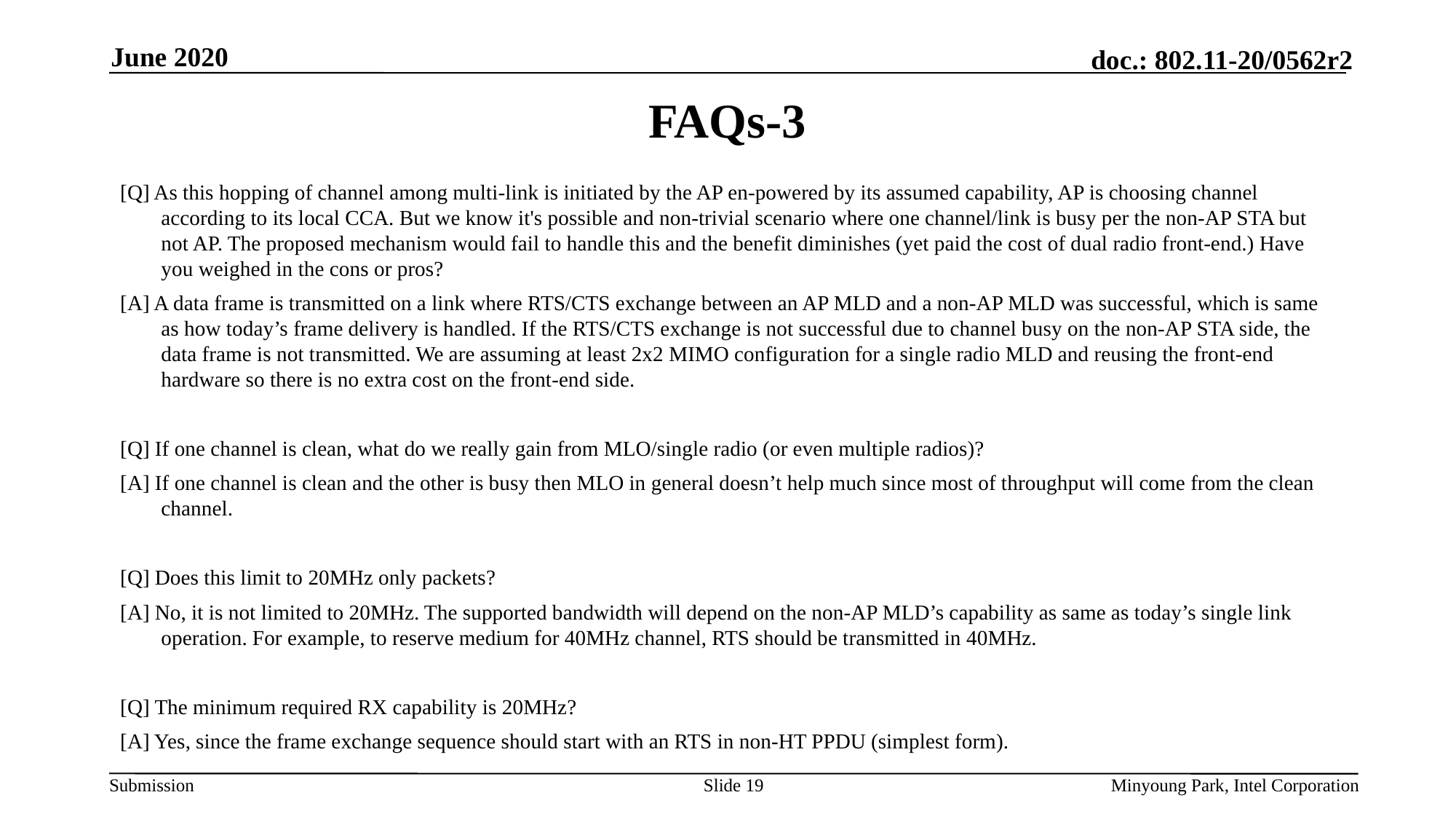

June 2020
# FAQs-3
[Q] As this hopping of channel among multi-link is initiated by the AP en-powered by its assumed capability, AP is choosing channel according to its local CCA. But we know it's possible and non-trivial scenario where one channel/link is busy per the non-AP STA but not AP. The proposed mechanism would fail to handle this and the benefit diminishes (yet paid the cost of dual radio front-end.) Have you weighed in the cons or pros?
[A] A data frame is transmitted on a link where RTS/CTS exchange between an AP MLD and a non-AP MLD was successful, which is same as how today’s frame delivery is handled. If the RTS/CTS exchange is not successful due to channel busy on the non-AP STA side, the data frame is not transmitted. We are assuming at least 2x2 MIMO configuration for a single radio MLD and reusing the front-end hardware so there is no extra cost on the front-end side.

[Q] If one channel is clean, what do we really gain from MLO/single radio (or even multiple radios)?
[A] If one channel is clean and the other is busy then MLO in general doesn’t help much since most of throughput will come from the clean channel.

[Q] Does this limit to 20MHz only packets?
[A] No, it is not limited to 20MHz. The supported bandwidth will depend on the non-AP MLD’s capability as same as today’s single link operation. For example, to reserve medium for 40MHz channel, RTS should be transmitted in 40MHz.

[Q] The minimum required RX capability is 20MHz?
[A] Yes, since the frame exchange sequence should start with an RTS in non-HT PPDU (simplest form).

Slide 19
Minyoung Park, Intel Corporation